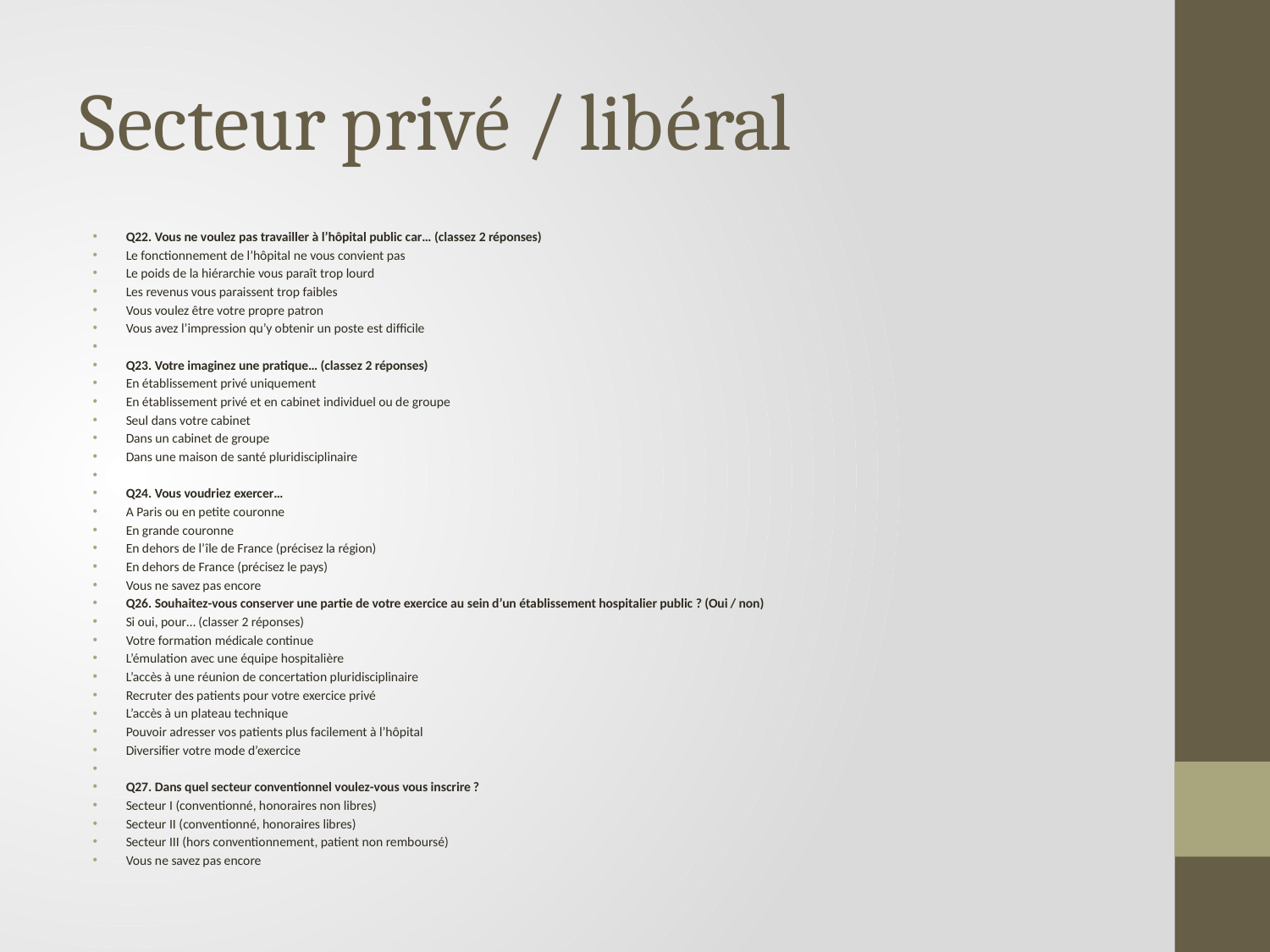

# Secteur privé / libéral
Q22. Vous ne voulez pas travailler à l’hôpital public car… (classez 2 réponses)
Le fonctionnement de l’hôpital ne vous convient pas
Le poids de la hiérarchie vous paraît trop lourd
Les revenus vous paraissent trop faibles
Vous voulez être votre propre patron
Vous avez l’impression qu’y obtenir un poste est difficile

Q23. Votre imaginez une pratique… (classez 2 réponses)
En établissement privé uniquement
En établissement privé et en cabinet individuel ou de groupe
Seul dans votre cabinet
Dans un cabinet de groupe
Dans une maison de santé pluridisciplinaire

Q24. Vous voudriez exercer…
A Paris ou en petite couronne
En grande couronne
En dehors de l’île de France (précisez la région)
En dehors de France (précisez le pays)
Vous ne savez pas encore
Q26. Souhaitez-vous conserver une partie de votre exercice au sein d’un établissement hospitalier public ? (Oui / non)
Si oui, pour… (classer 2 réponses)
Votre formation médicale continue
L’émulation avec une équipe hospitalière
L’accès à une réunion de concertation pluridisciplinaire
Recruter des patients pour votre exercice privé
L’accès à un plateau technique
Pouvoir adresser vos patients plus facilement à l’hôpital
Diversifier votre mode d’exercice

Q27. Dans quel secteur conventionnel voulez-vous vous inscrire ?
Secteur I (conventionné, honoraires non libres)
Secteur II (conventionné, honoraires libres)
Secteur III (hors conventionnement, patient non remboursé)
Vous ne savez pas encore